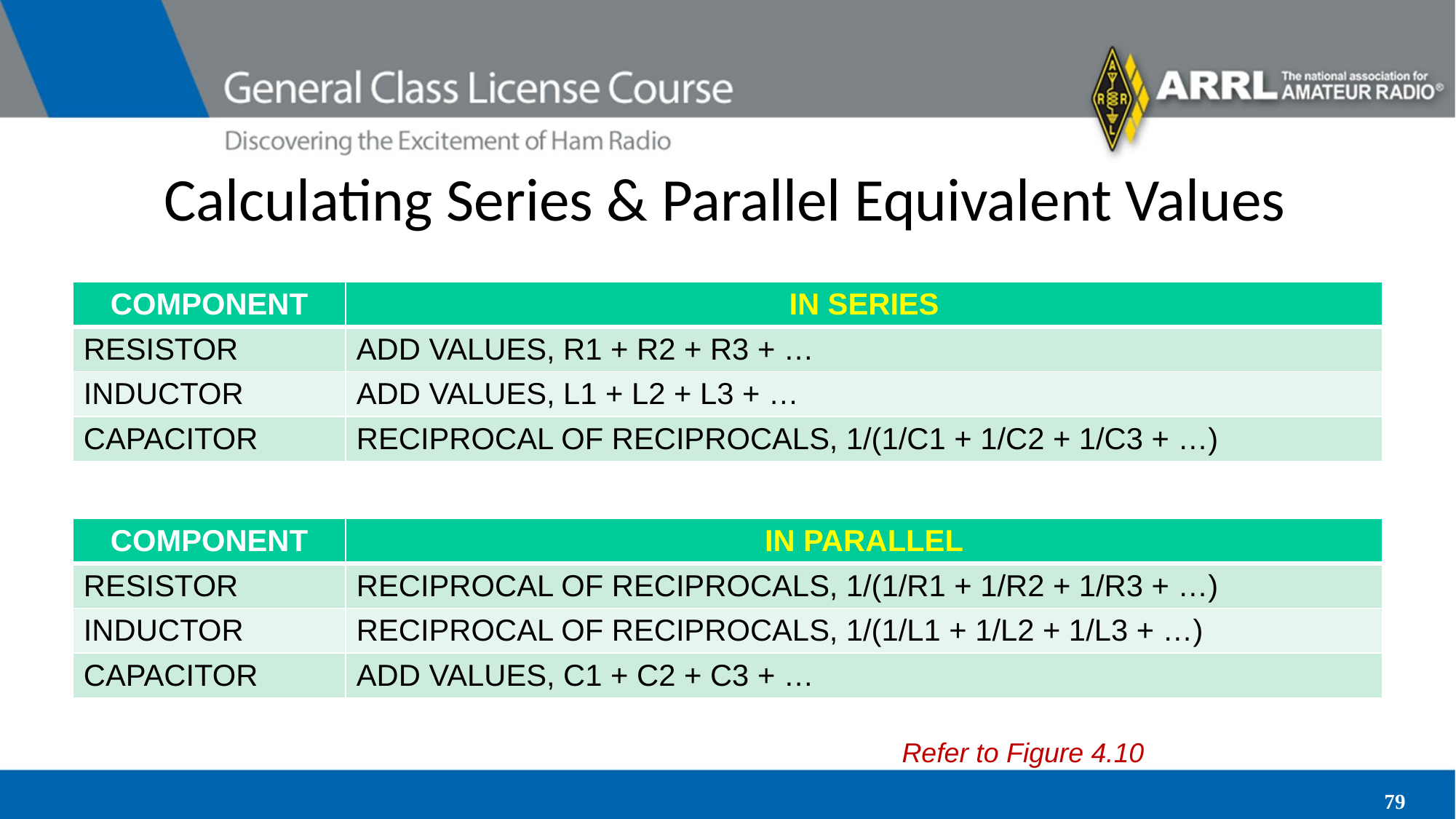

# Calculating Series & Parallel Equivalent Values
| COMPONENT | IN SERIES |
| --- | --- |
| RESISTOR | ADD VALUES, R1 + R2 + R3 + … |
| INDUCTOR | ADD VALUES, L1 + L2 + L3 + … |
| CAPACITOR | RECIPROCAL OF RECIPROCALS, 1/(1/C1 + 1/C2 + 1/C3 + …) |
| COMPONENT | IN PARALLEL |
| --- | --- |
| RESISTOR | RECIPROCAL OF RECIPROCALS, 1/(1/R1 + 1/R2 + 1/R3 + …) |
| INDUCTOR | RECIPROCAL OF RECIPROCALS, 1/(1/L1 + 1/L2 + 1/L3 + …) |
| CAPACITOR | ADD VALUES, C1 + C2 + C3 + … |
Refer to Figure 4.10